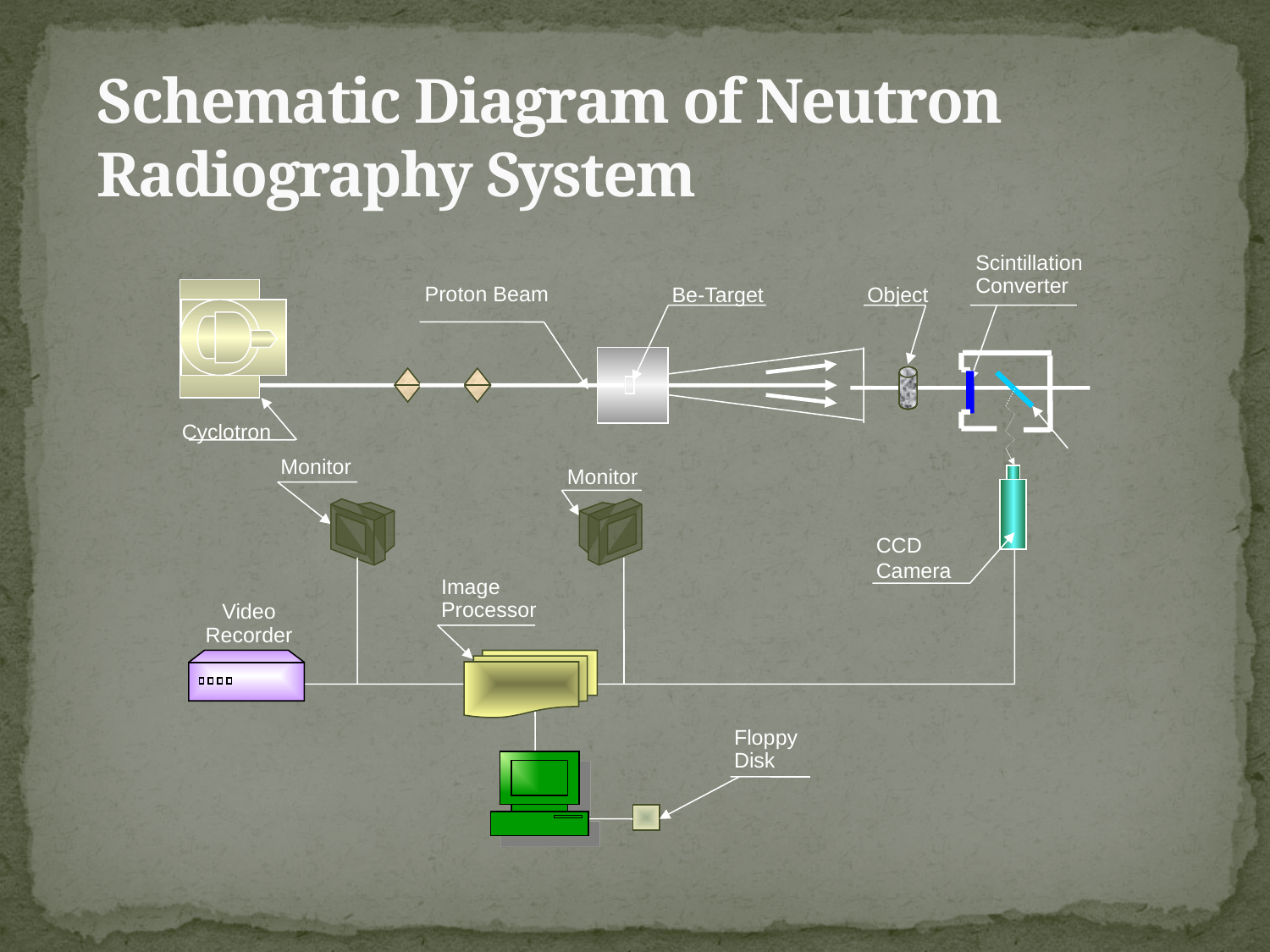

# Schematic Diagram of Neutron Radiography System
Scintillation
Converter
Be-Target
Object

Proton Beam

Cyclotron

Monitor

Monitor

CCD Camera

Image
Processor

Video
Recorder

Floppy
Disk